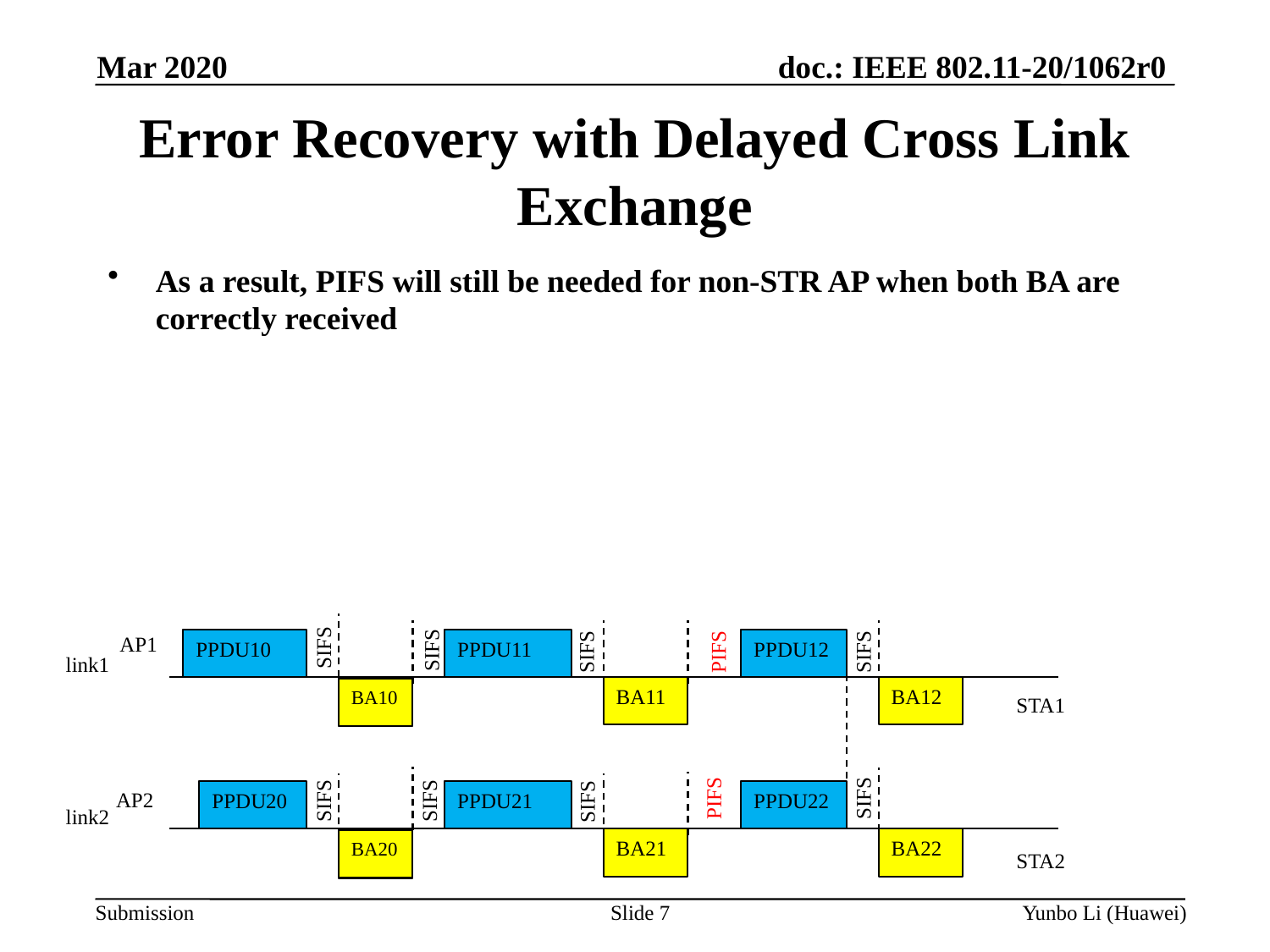

Mar 2020
Error Recovery with Delayed Cross Link Exchange
As a result, PIFS will still be needed for non-STR AP when both BA are correctly received

AP1
SIFS
PPDU11
PPDU12
PPDU10
SIFS
SIFS
PIFS
SIFS
link1
BA11
BA12
CTS
BA10
STA1
SIFS
PIFS
AP2
PPDU21
PPDU22
PPDU20
SIFS
SIFS
SIFS
link2
BA21
BA22
CTS
BA20
STA2
Slide 7
Yunbo Li (Huawei)